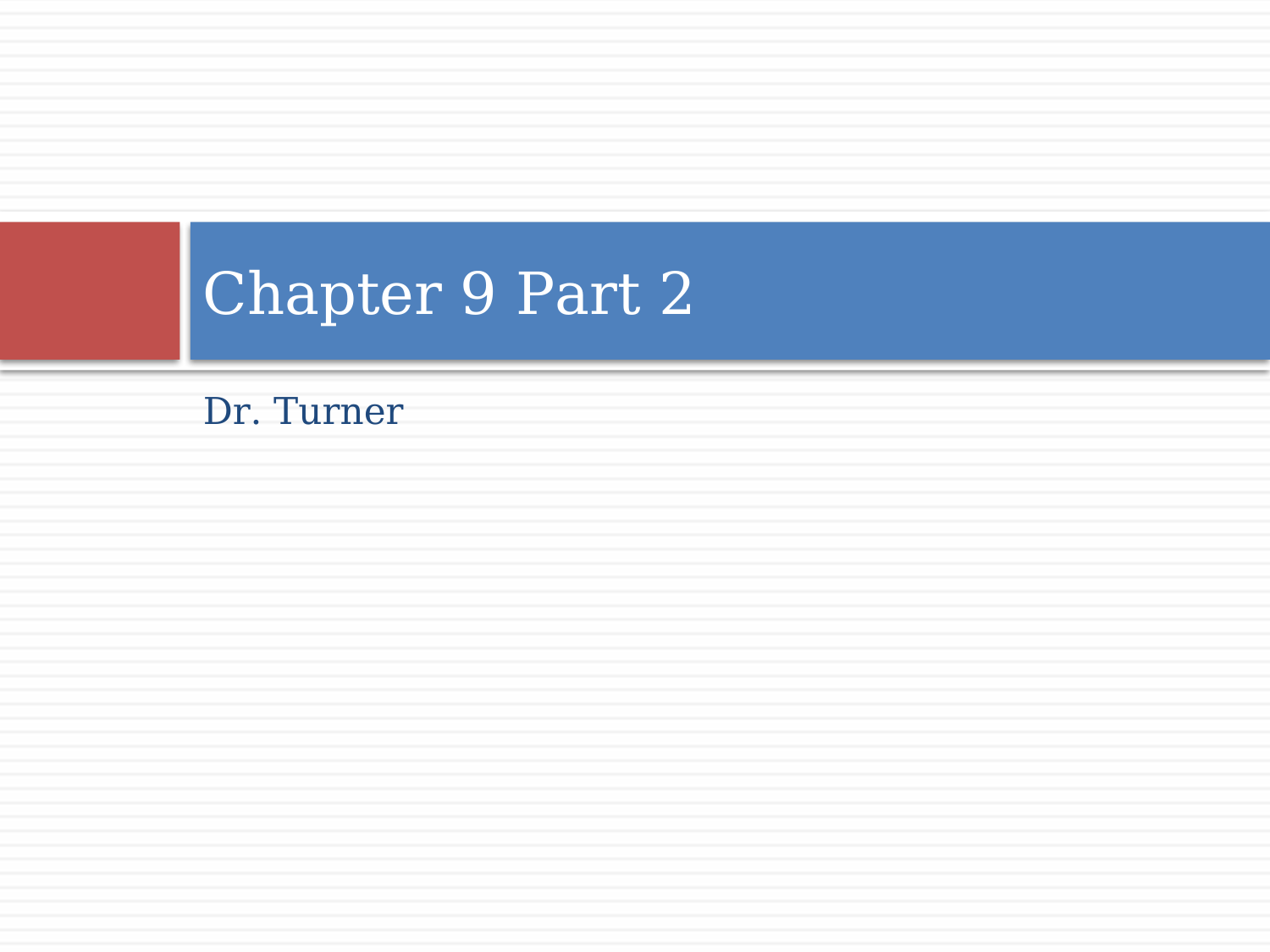

# Chapter 9 Part 2
Dr. Turner